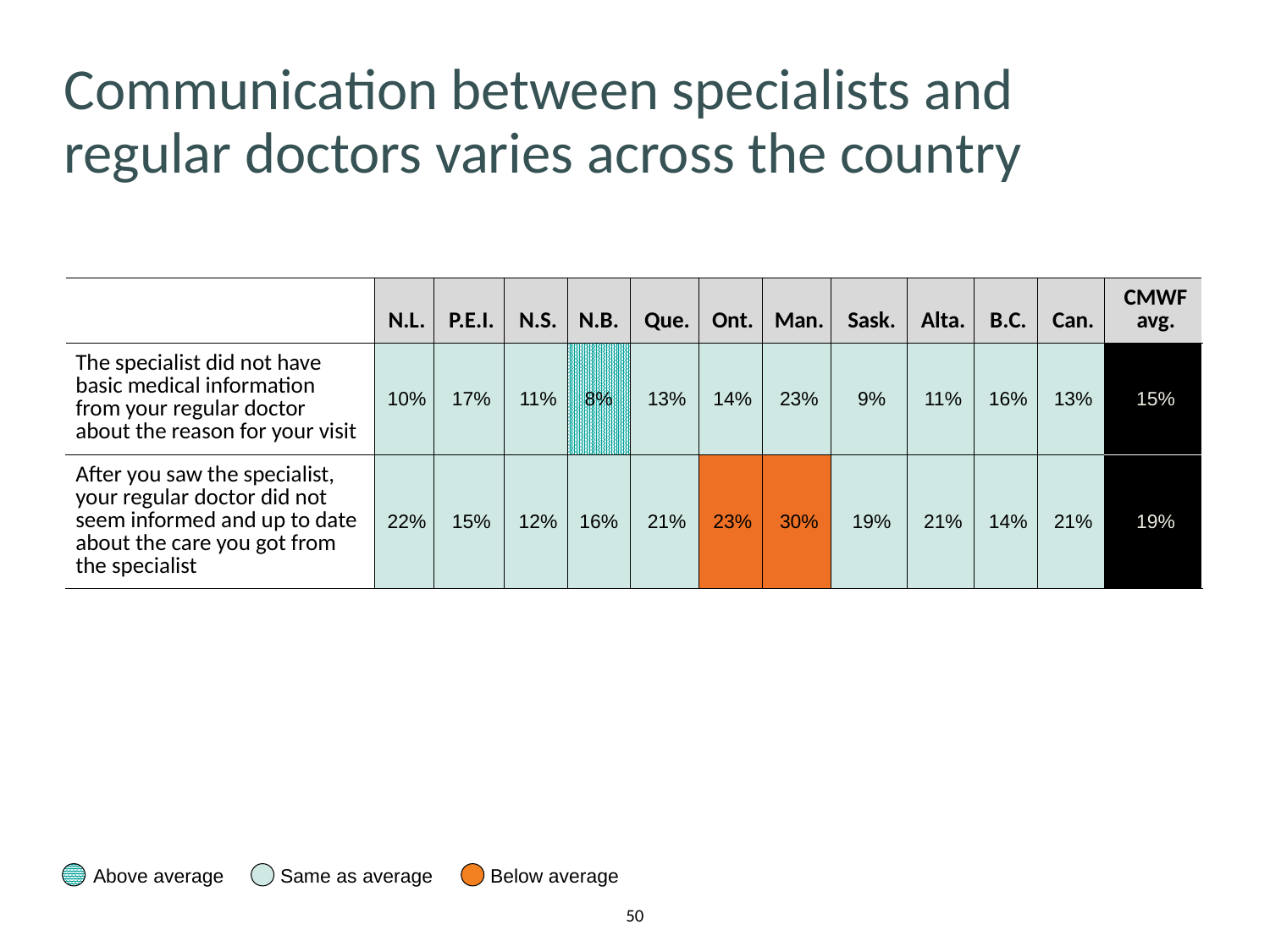

# Communication between specialists and regular doctors varies across the country
|  | N.L. | P.E.I. | N.S. | N.B. | Que. | Ont. | Man. | Sask. | Alta. | B.C. | Can. | CMWF avg. |
| --- | --- | --- | --- | --- | --- | --- | --- | --- | --- | --- | --- | --- |
| The specialist did not have basic medical information from your regular doctor about the reason for your visit | 10% | 17% | 11% | 8% | 13% | 14% | 23% | 9% | 11% | 16% | 13% | 15% |
| After you saw the specialist, your regular doctor did not seem informed and up to date about the care you got from the specialist | 22% | 15% | 12% | 16% | 21% | 23% | 30% | 19% | 21% | 14% | 21% | 19% |
Below average

Above average

Same as average